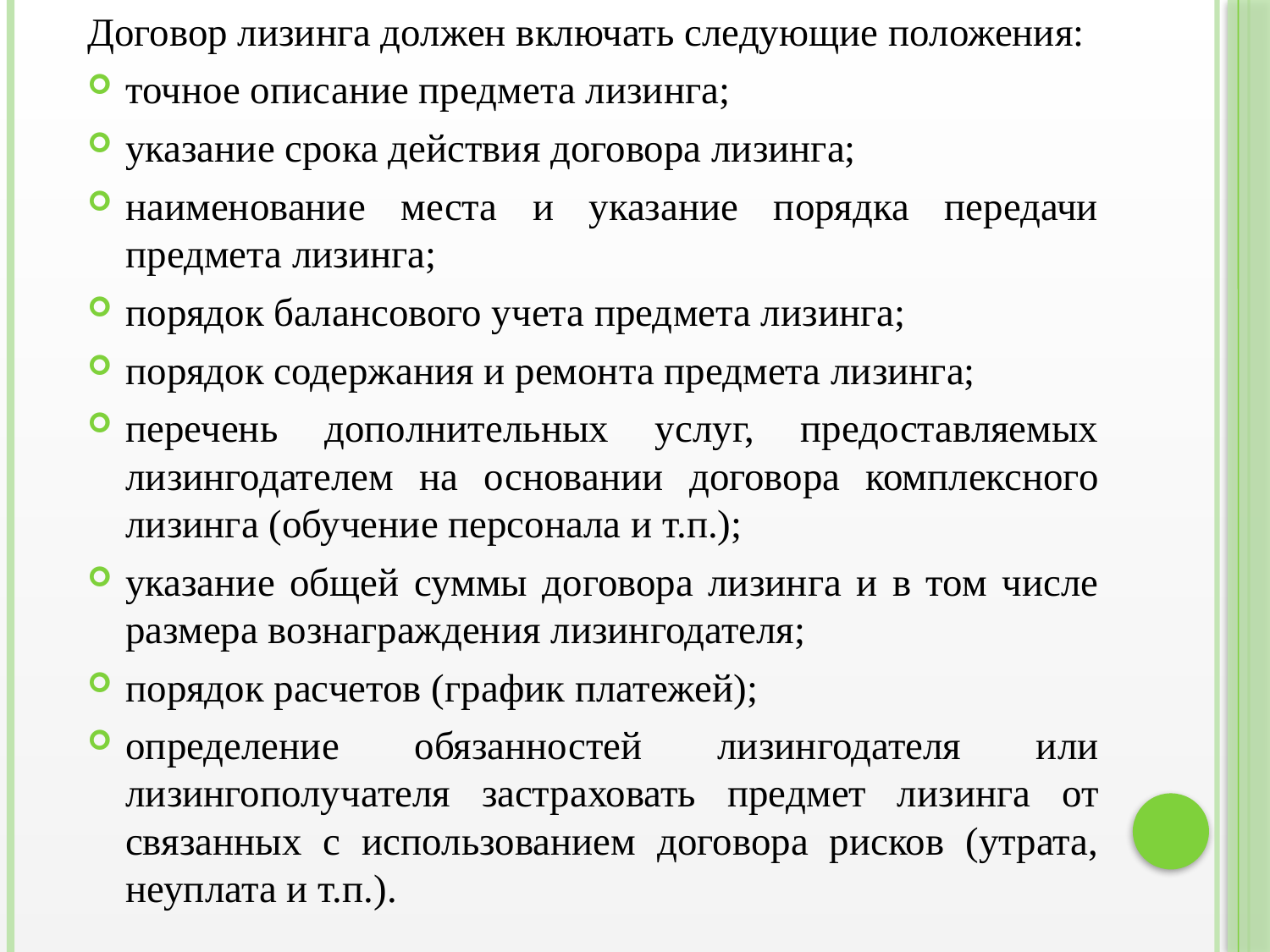

Договор лизинга должен включать следующие положения:
точное описание предмета лизинга;
указание срока действия договора лизинга;
наименование места и указание порядка передачи предмета лизинга;
порядок балансового учета предмета лизинга;
порядок содержания и ремонта предмета лизинга;
перечень дополнительных услуг, предоставляемых лизингодателем на основании договора комплексного лизинга (обучение персонала и т.п.);
указание общей суммы договора лизинга и в том числе размера вознаграждения лизингодателя;
порядок расчетов (график платежей);
определение обязанностей лизингодателя или лизингополучателя застраховать предмет лизинга от связанных с использованием договора рисков (утрата, неуплата и т.п.).